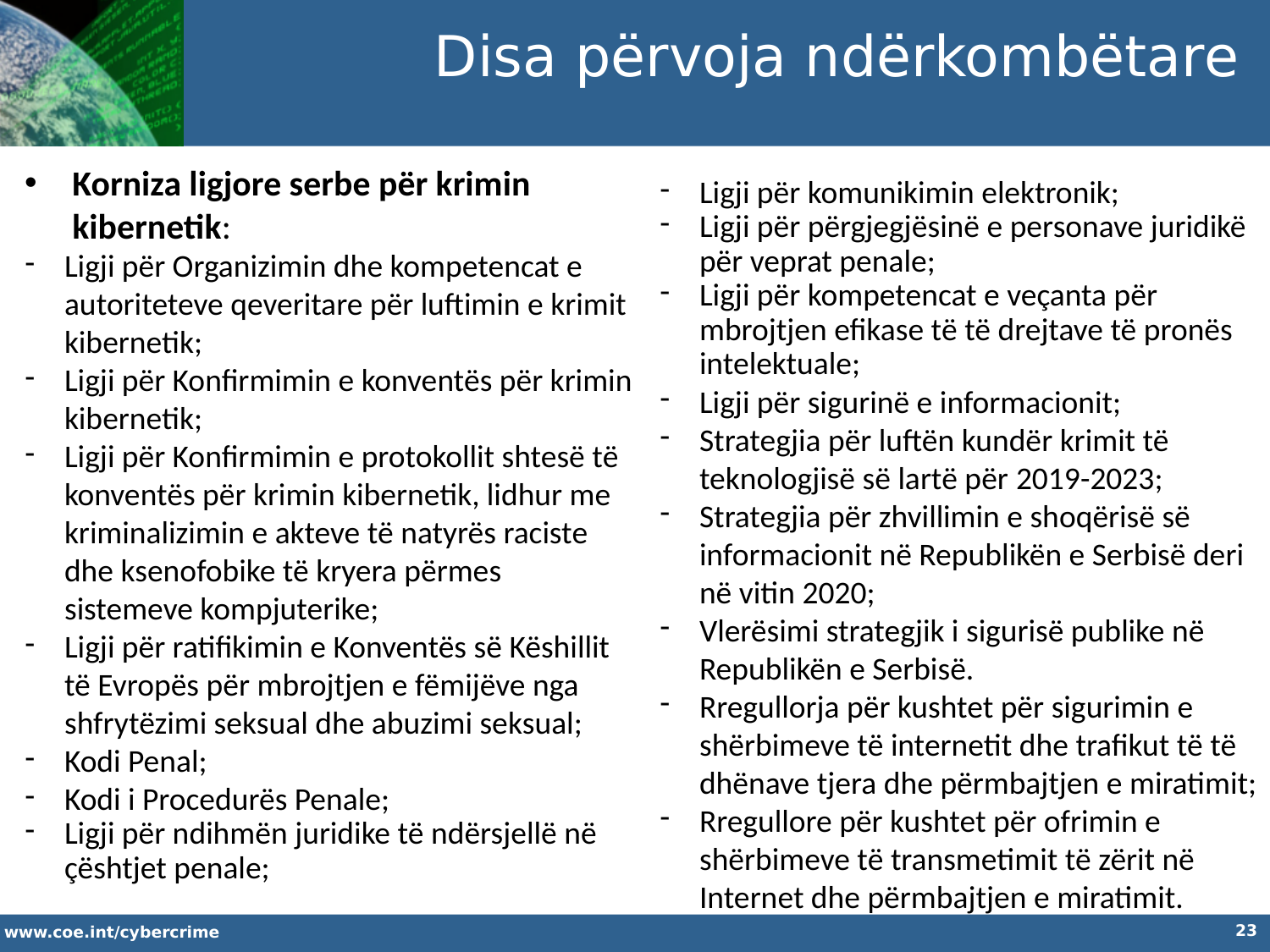

Disa përvoja ndërkombëtare

Korniza ligjore serbe për krimin kibernetik:
Ligji për Organizimin dhe kompetencat e autoriteteve qeveritare për luftimin e krimit kibernetik;
Ligji për Konfirmimin e konventës për krimin kibernetik;
Ligji për Konfirmimin e protokollit shtesë të konventës për krimin kibernetik, lidhur me kriminalizimin e akteve të natyrës raciste dhe ksenofobike të kryera përmes sistemeve kompjuterike;
Ligji për ratifikimin e Konventës së Këshillit të Evropës për mbrojtjen e fëmijëve nga shfrytëzimi seksual dhe abuzimi seksual;
Kodi Penal;
Kodi i Procedurës Penale;
Ligji për ndihmën juridike të ndërsjellë në çështjet penale;
Ligji për komunikimin elektronik;
Ligji për përgjegjësinë e personave juridikë për veprat penale;
Ligji për kompetencat e veçanta për mbrojtjen efikase të të drejtave të pronës intelektuale;
Ligji për sigurinë e informacionit;
Strategjia për luftën kundër krimit të teknologjisë së lartë për 2019-2023;
Strategjia për zhvillimin e shoqërisë së informacionit në Republikën e Serbisë deri në vitin 2020;
Vlerësimi strategjik i sigurisë publike në Republikën e Serbisë.
Rregullorja për kushtet për sigurimin e shërbimeve të internetit dhe trafikut të të dhënave tjera dhe përmbajtjen e miratimit;
Rregullore për kushtet për ofrimin e shërbimeve të transmetimit të zërit në Internet dhe përmbajtjen e miratimit.
23